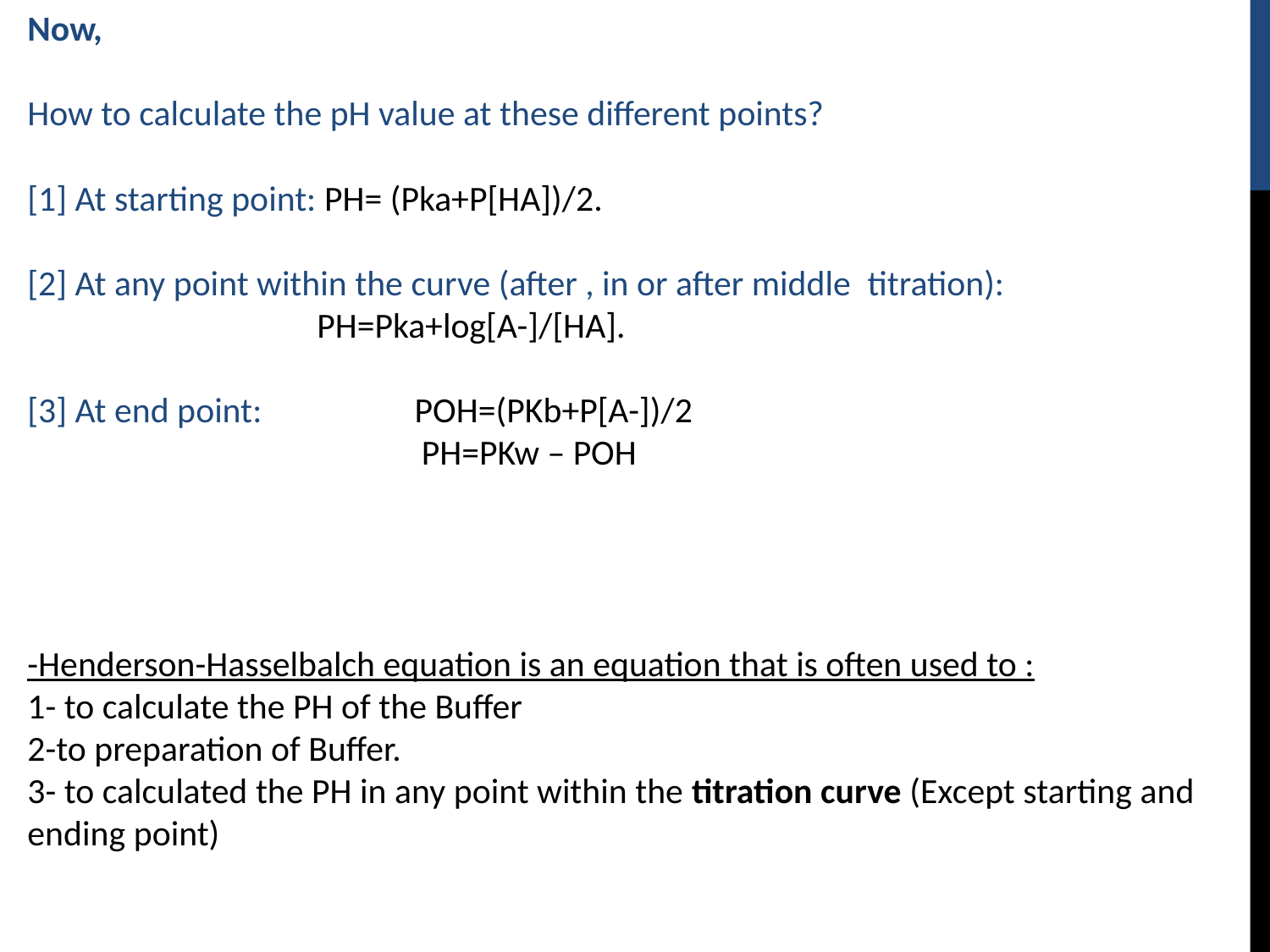

Now,

How to calculate the pH value at these different points?

[1] At starting point: PH= (Pka+P[HA])/2.

[2] At any point within the curve (after , in or after middle  titration):
                                    PH=Pka+log[A-]/[HA].

[3] At end point:                   POH=(PKb+P[A-])/2
                                                 PH=PKw – POH

-Henderson-Hasselbalch equation is an equation that is often used to :
1- to calculate the PH of the Buffer
2-to preparation of Buffer.
3- to calculated the PH in any point within the titration curve (Except starting and ending point)